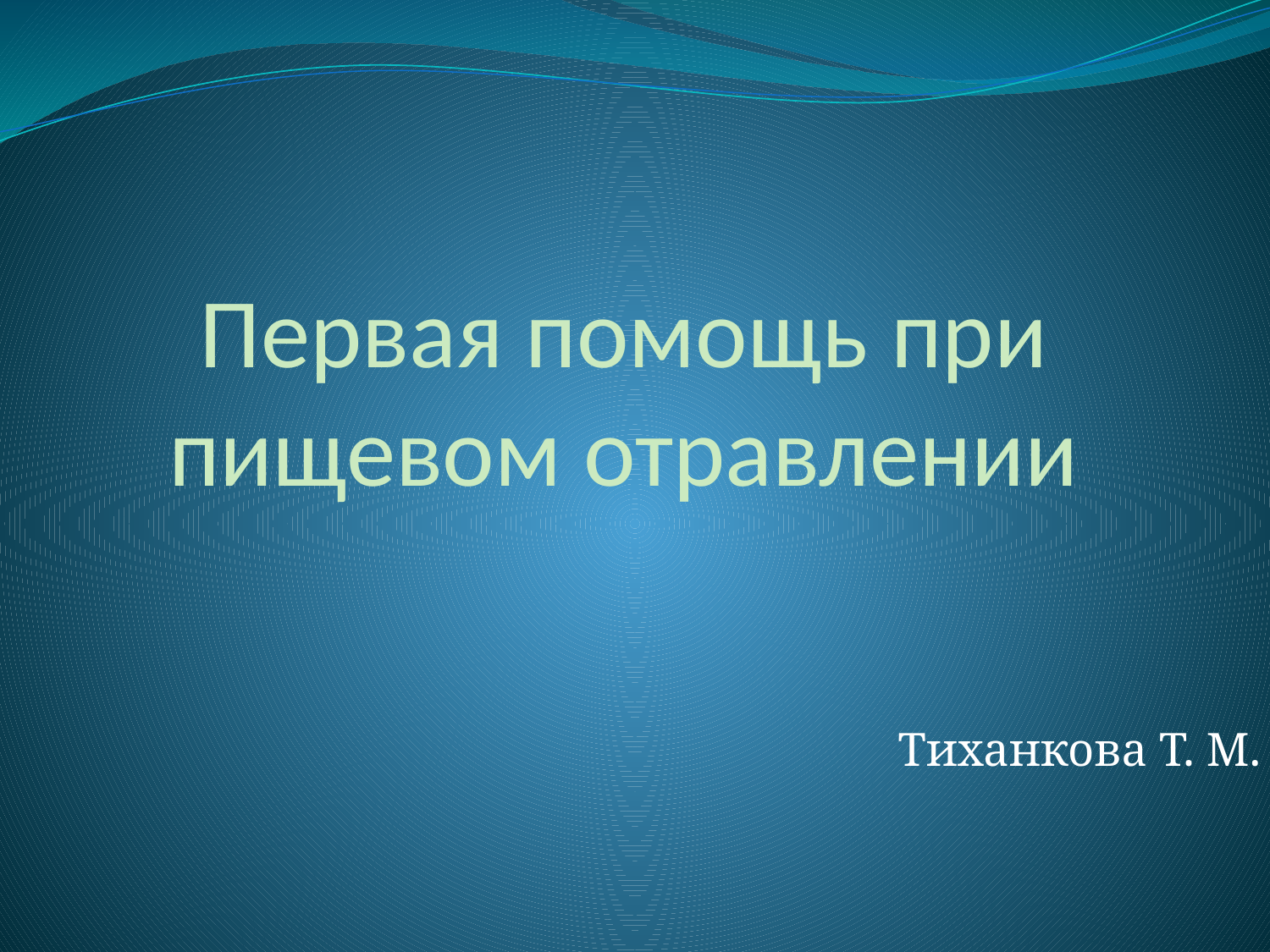

# Первая помощь при пищевом отравлении
Тиханкова Т. М.